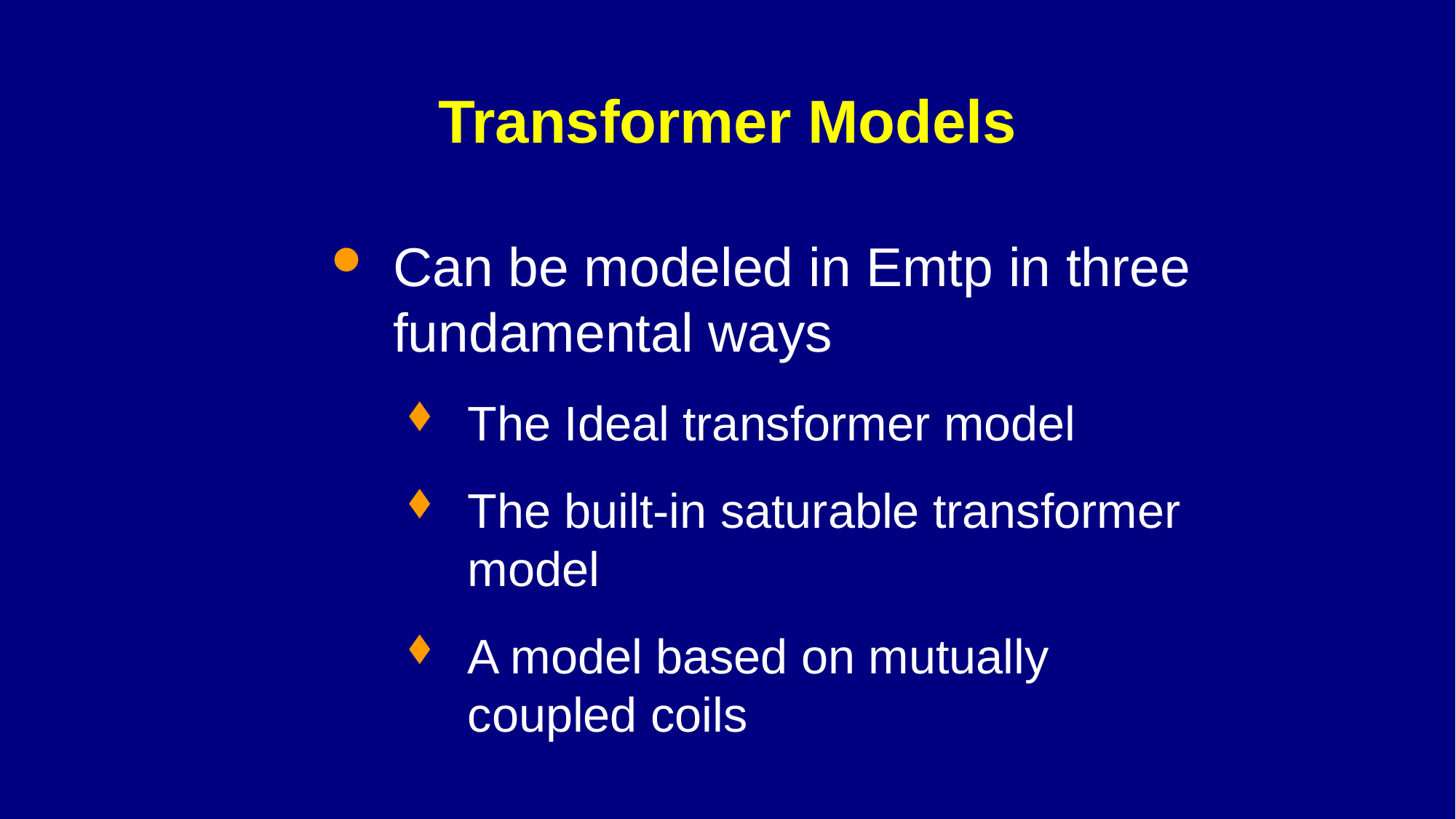

# Transformer Models
Can be modeled in Emtp in three fundamental ways
The Ideal transformer model
The built-in saturable transformer model
A model based on mutually coupled coils